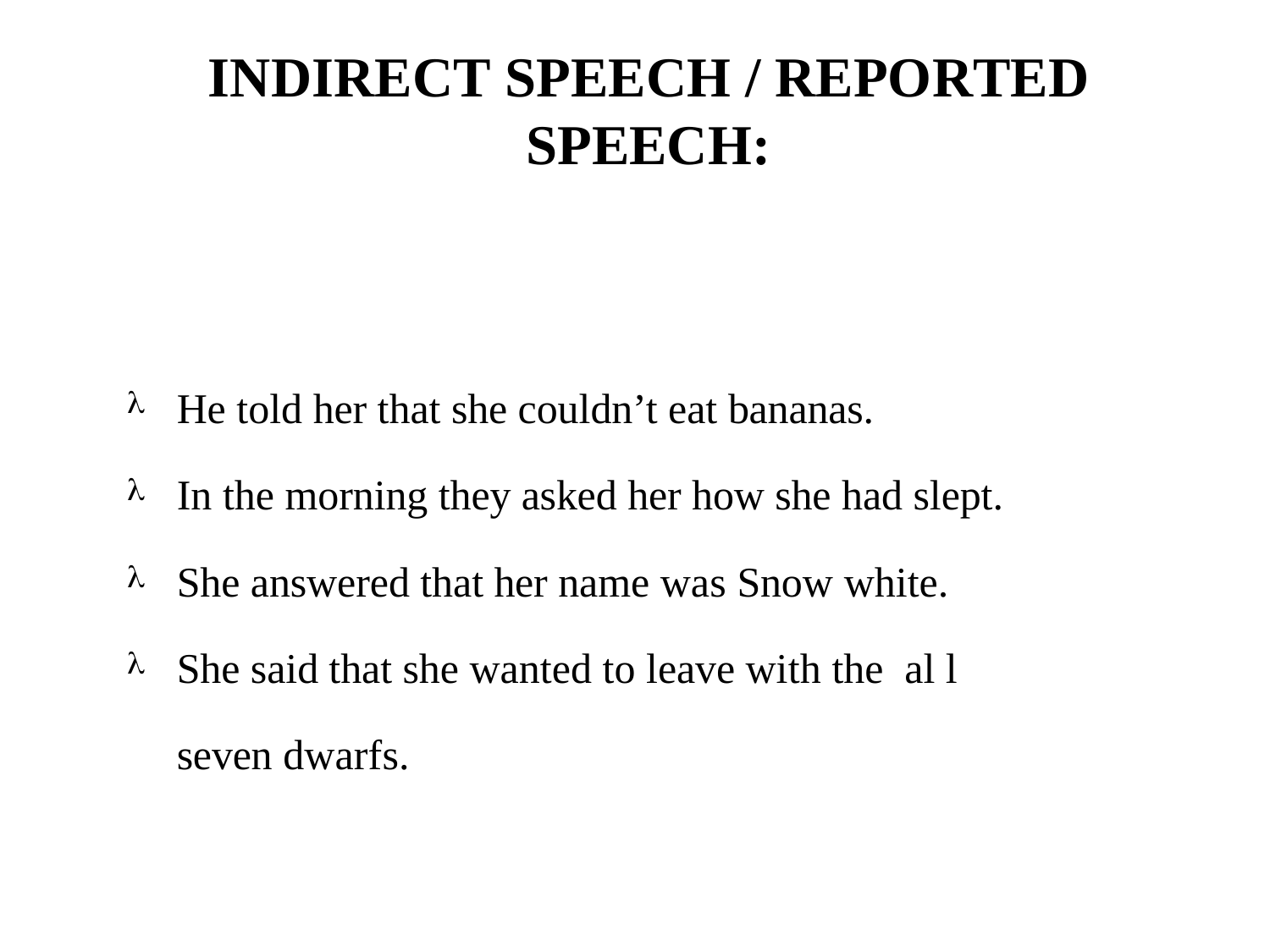

# INDIRECT SPEECH / REPORTED SPEECH:
He told her that she couldn’t eat bananas.
In the morning they asked her how she had slept.
She answered that her name was Snow white.
She said that she wanted to leave with the  al l seven dwarfs.